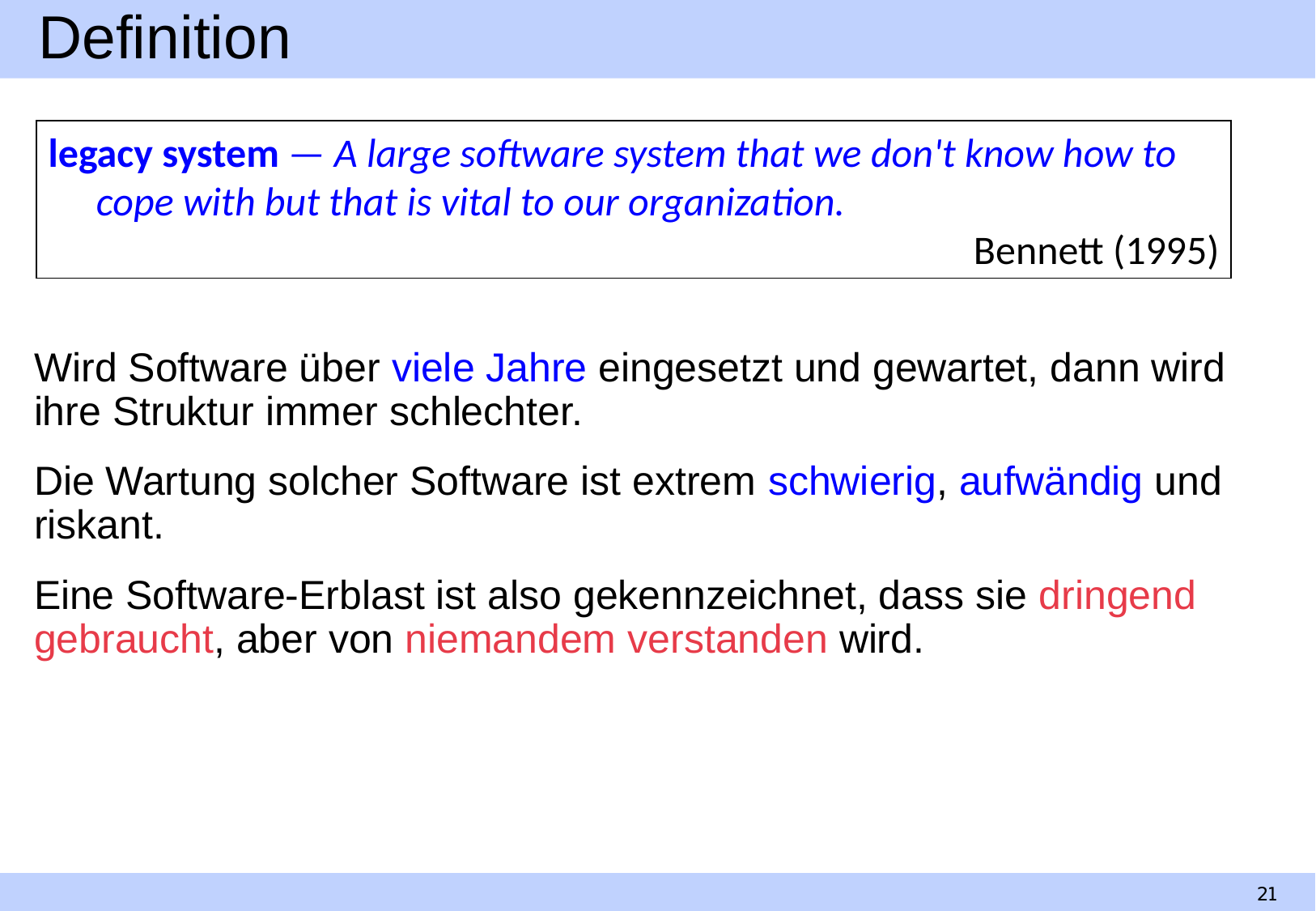

# Definition
legacy system — A large software system that we don't know how to cope with but that is vital to our organization.
Bennett (1995)
Wird Software über viele Jahre eingesetzt und gewartet, dann wird ihre Struktur immer schlechter.
Die Wartung solcher Software ist extrem schwierig, aufwändig und riskant.
Eine Software-Erblast ist also gekennzeichnet, dass sie dringend gebraucht, aber von niemandem verstanden wird.
21